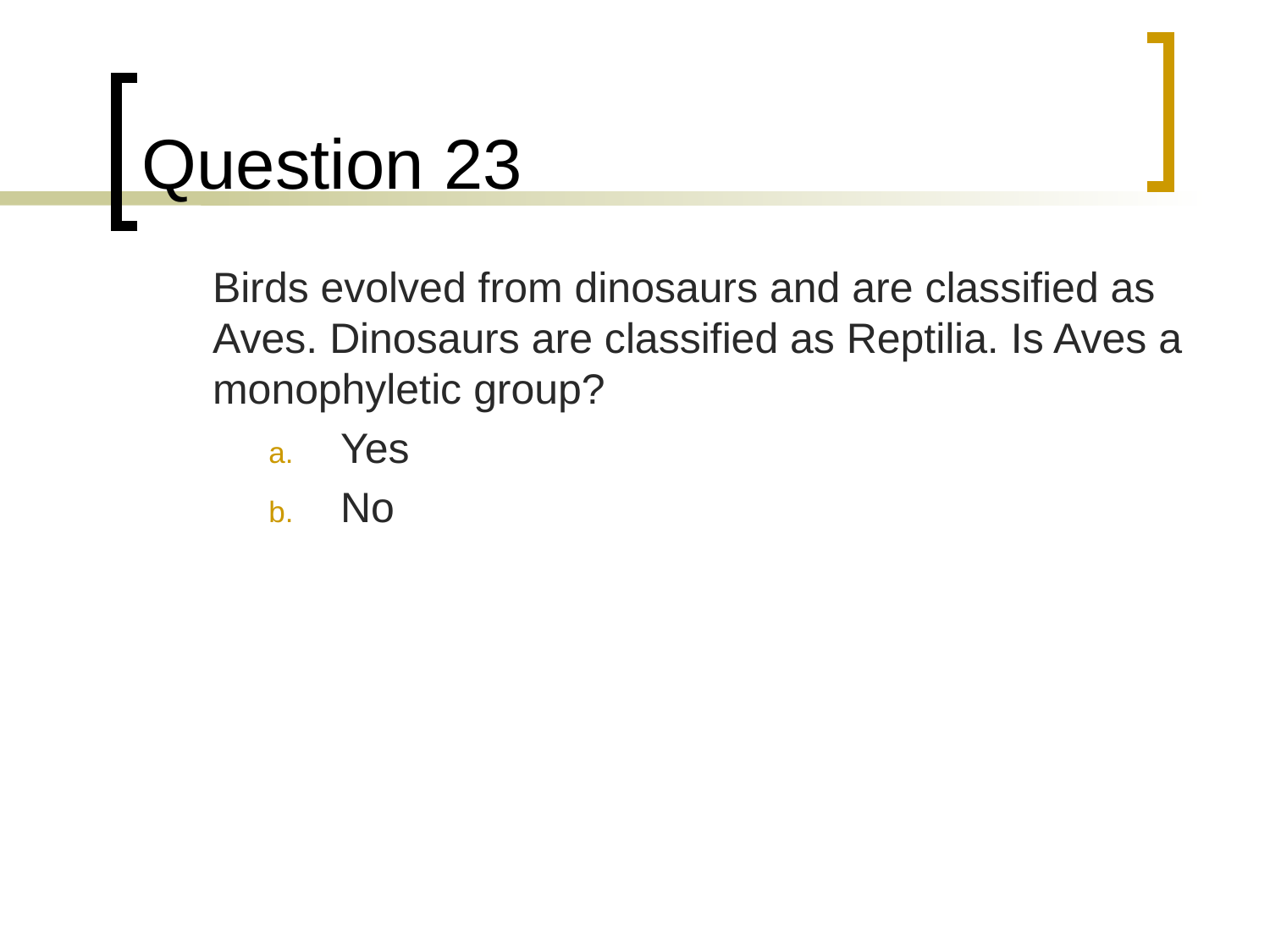

# Question 23
	Birds evolved from dinosaurs and are classified as Aves. Dinosaurs are classified as Reptilia. Is Aves a monophyletic group?
Yes
No